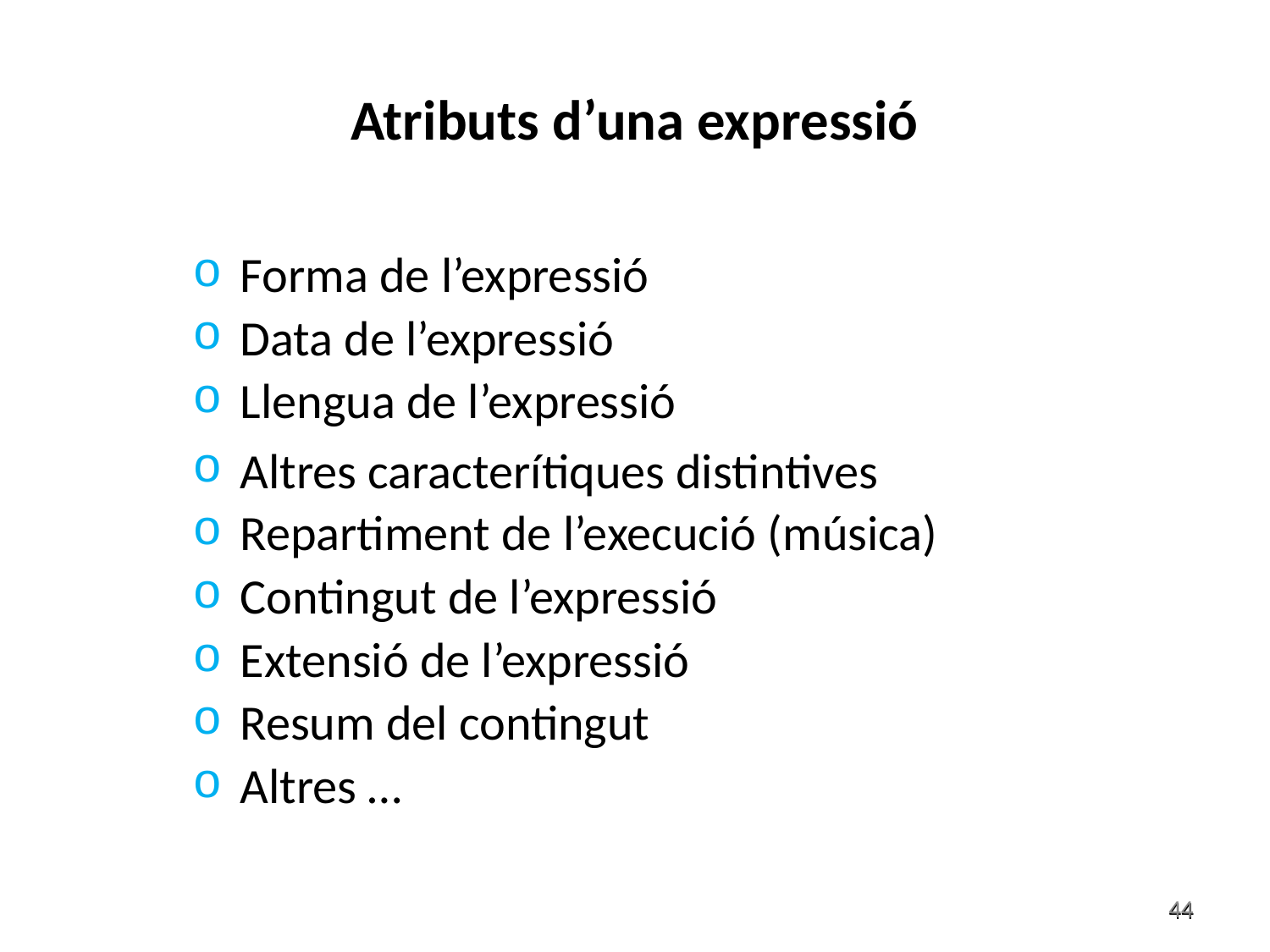

Atributs d’una expressió
Forma de l’expressió
Data de l’expressió
Llengua de l’expressió
Altres caracterítiques distintives
Repartiment de l’execució (música)
Contingut de l’expressió
Extensió de l’expressió
Resum del contingut
Altres …
44
44